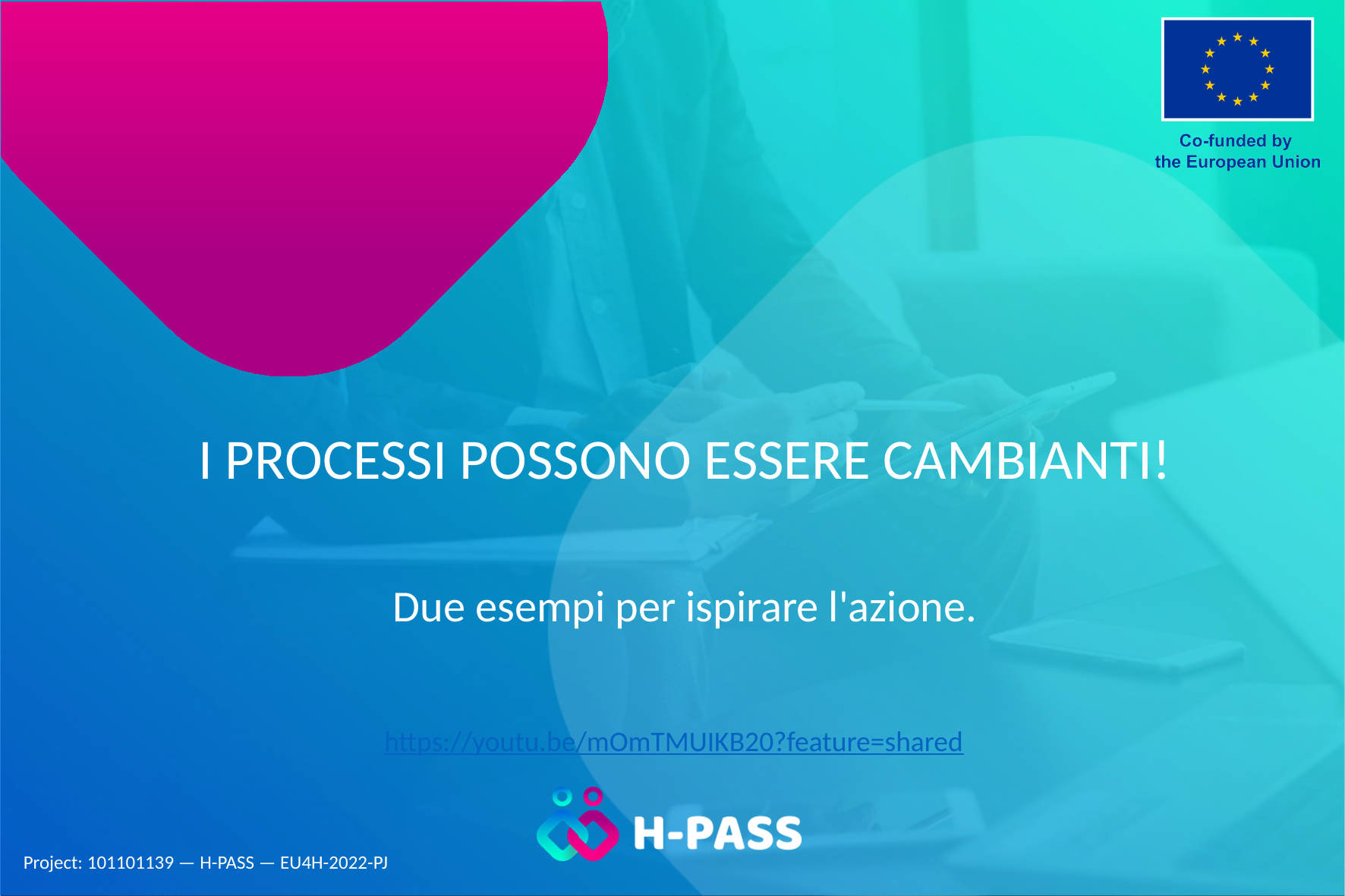

# I PROCESSI POSSONO ESSERE CAMBIANTI! Due esempi per ispirare l'azione.
https://youtu.be/mOmTMUIKB20?feature=shared
Project: 101101139 — H-PASS — EU4H-2022-PJ